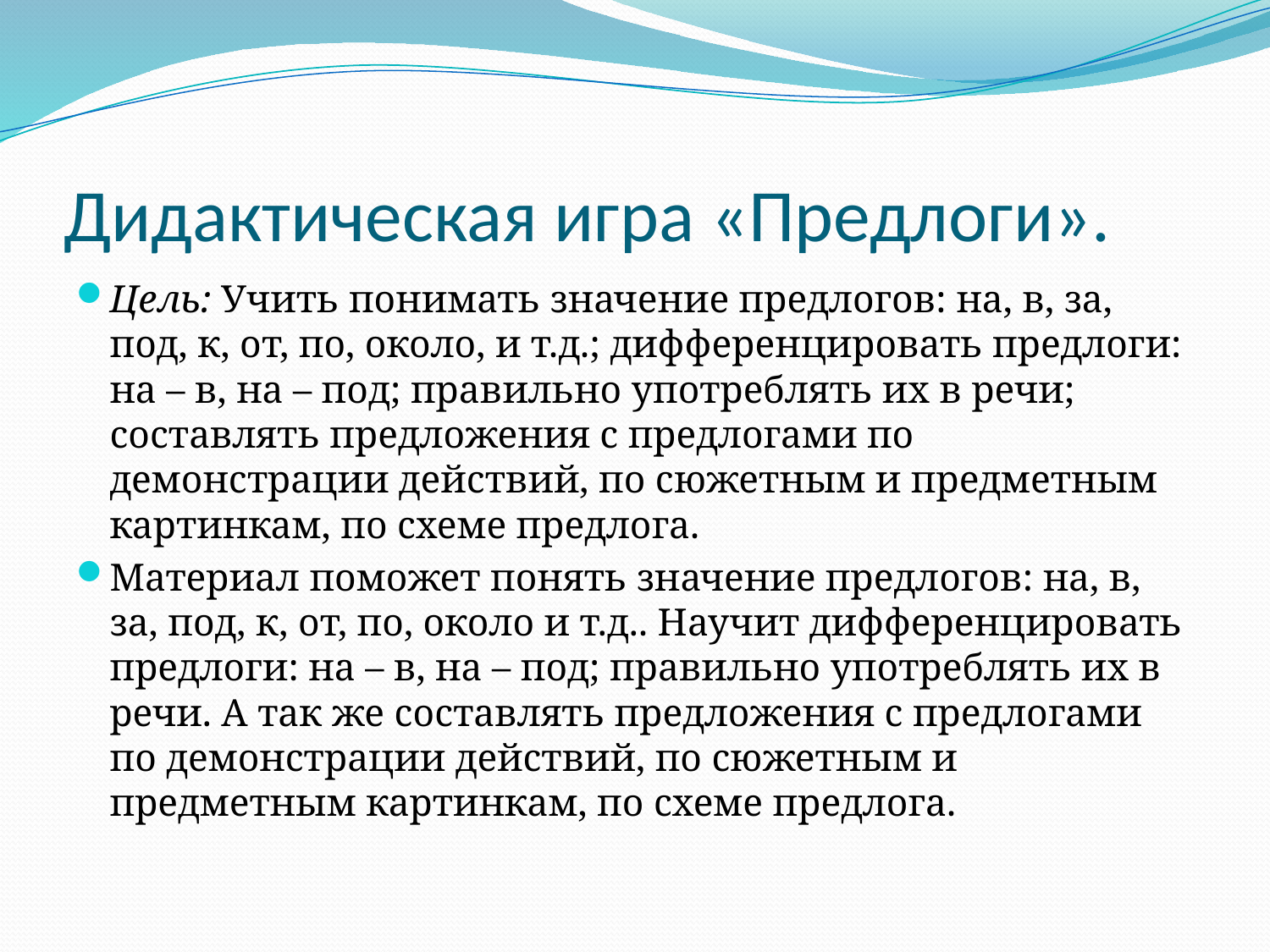

# Дидактическая игра «Предлоги».
Цель: Учить понимать значение предлогов: на, в, за, под, к, от, по, около, и т.д.; дифференцировать предлоги: на – в, на – под; правильно употреблять их в речи; составлять предложения с предлогами по демонстрации действий, по сюжетным и предметным картинкам, по схеме предлога.
Материал поможет понять значение предлогов: на, в, за, под, к, от, по, около и т.д.. Научит дифференцировать предлоги: на – в, на – под; правильно употреблять их в речи. А так же составлять предложения с предлогами по демонстрации действий, по сюжетным и предметным картинкам, по схеме предлога.